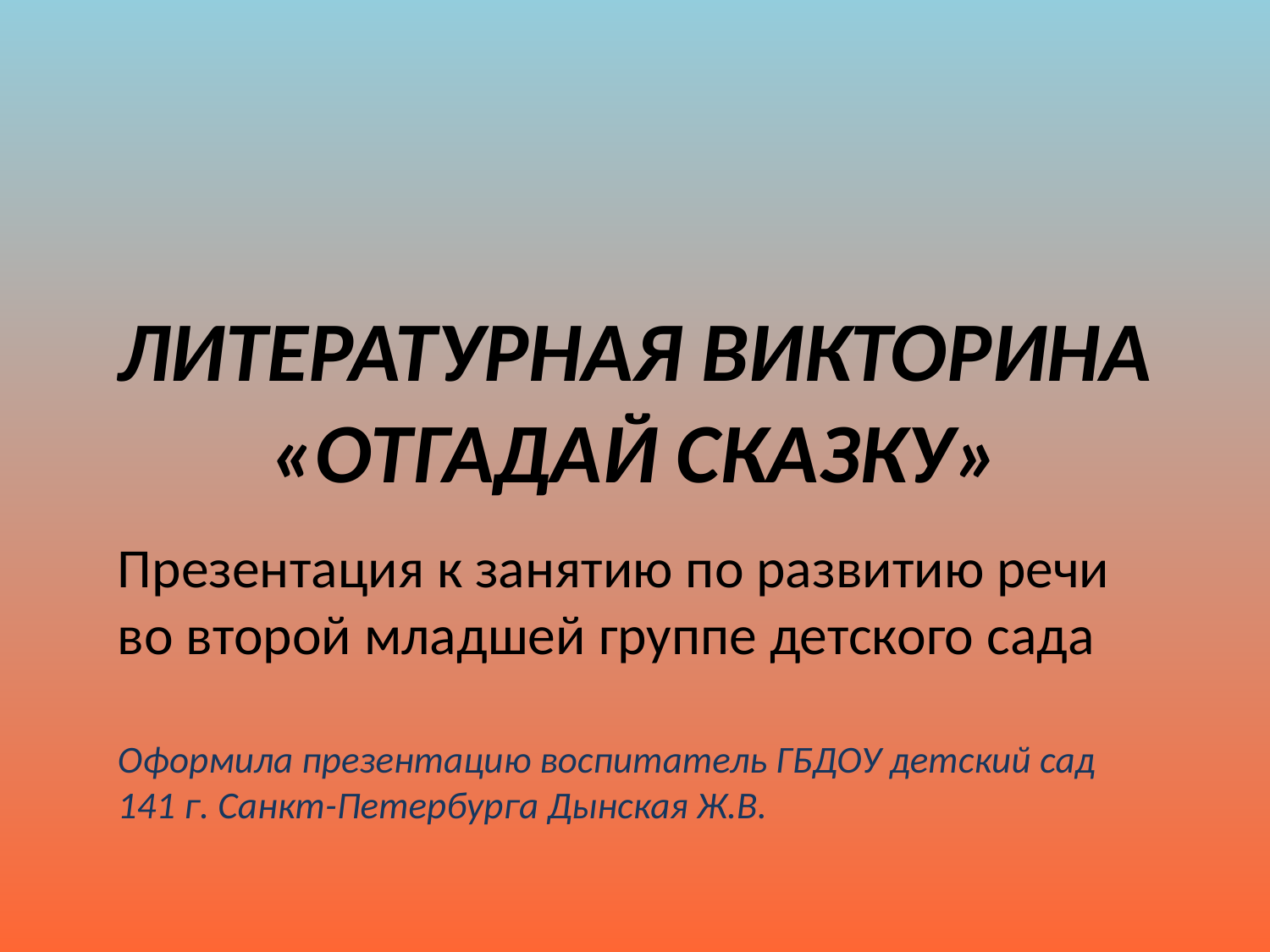

# ЛИТЕРАТУРНАЯ ВИКТОРИНА «ОТГАДАЙ СКАЗКУ»
Презентация к занятию по развитию речи во второй младшей группе детского сада

Оформила презентацию воспитатель ГБДОУ детский сад 141 г. Санкт-Петербурга Дынская Ж.В.